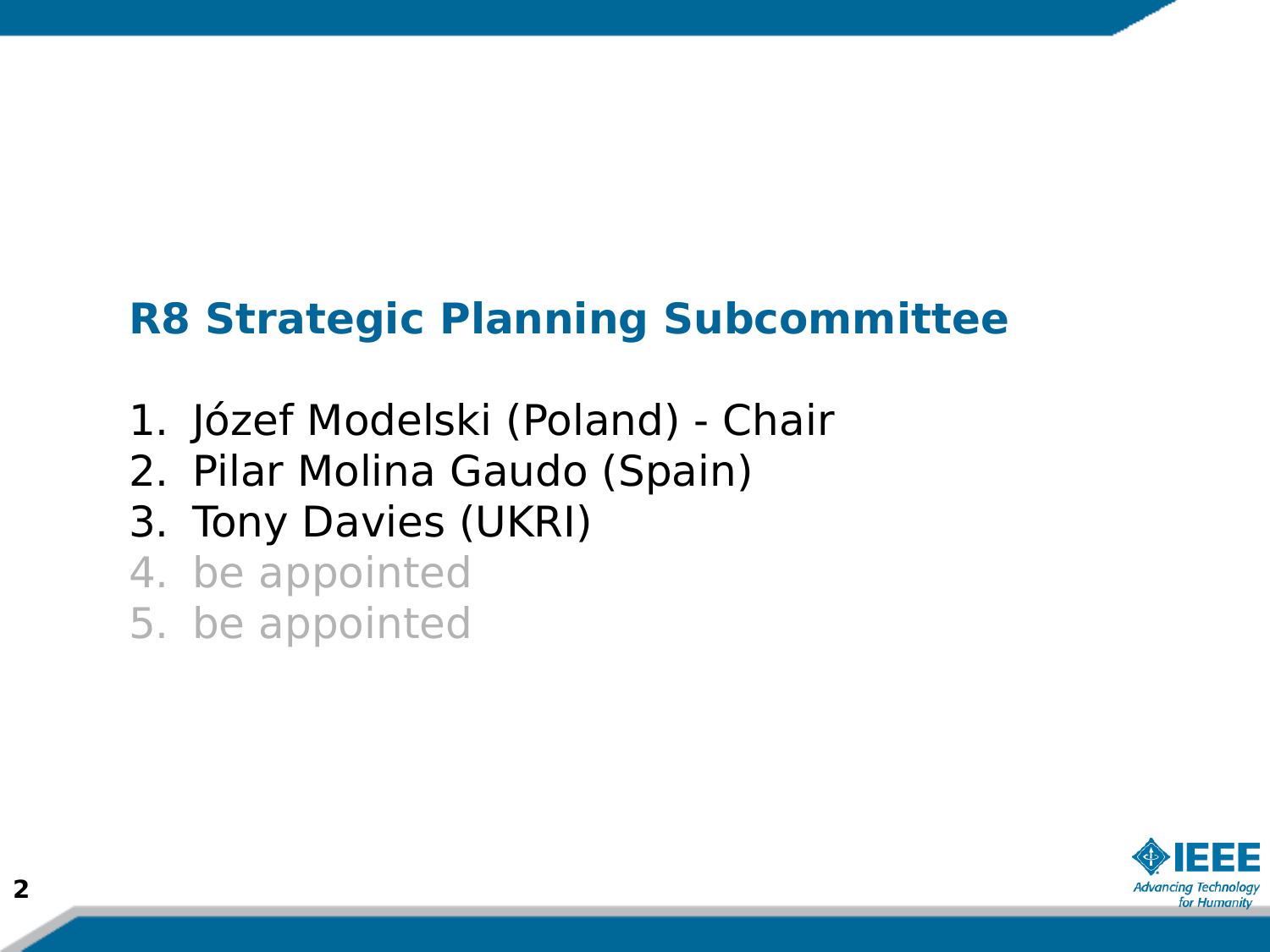

R8 Strategic Planning Subcommittee

Józef Modelski (Poland) - Chair
Pilar Molina Gaudo (Spain)
Tony Davies (UKRI)
be appointed
be appointed

2